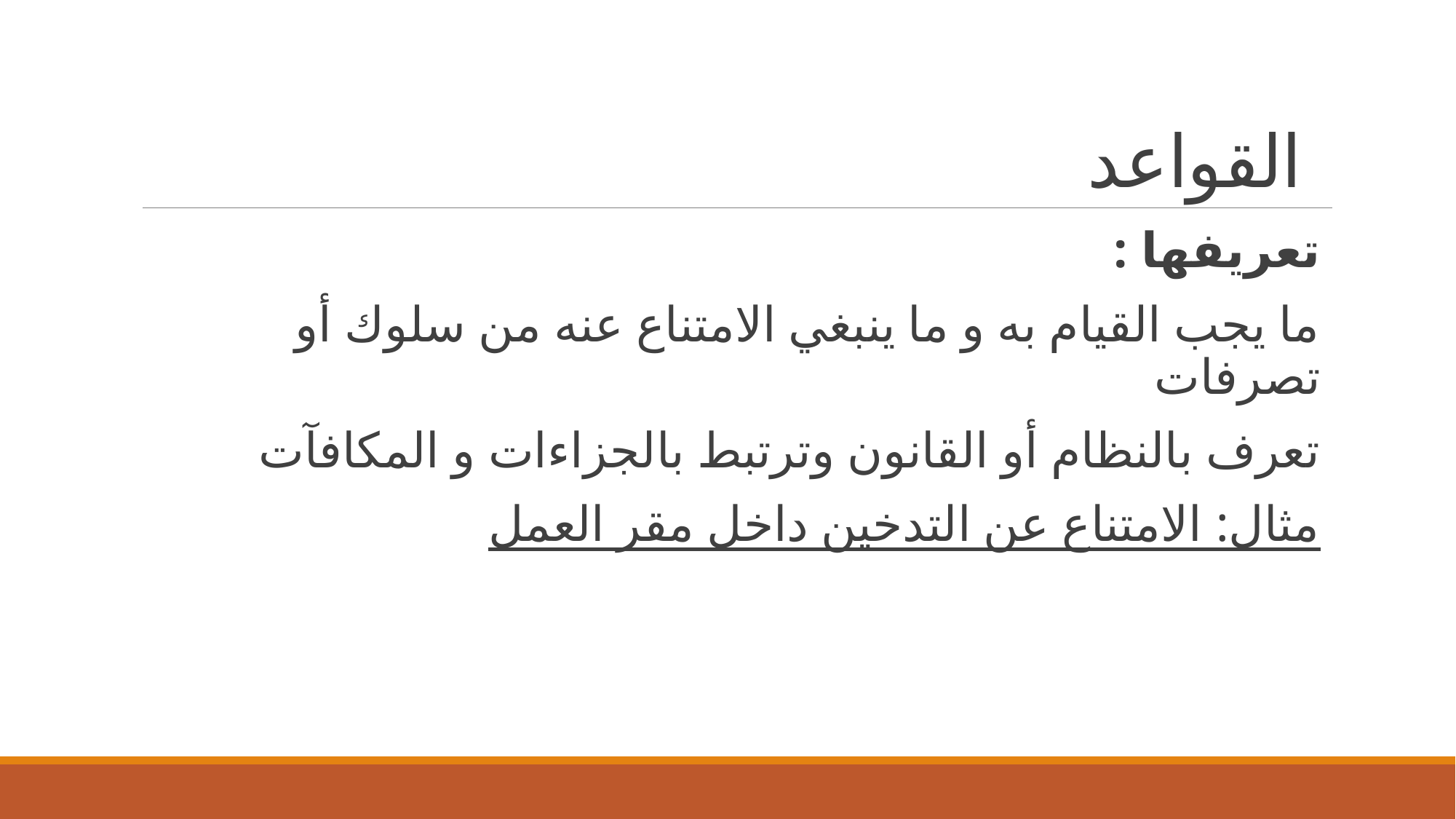

# القواعد
تعريفها :
ما يجب القيام به و ما ينبغي الامتناع عنه من سلوك أو تصرفات
تعرف بالنظام أو القانون وترتبط بالجزاءات و المكافآت
مثال: الامتناع عن التدخين داخل مقر العمل